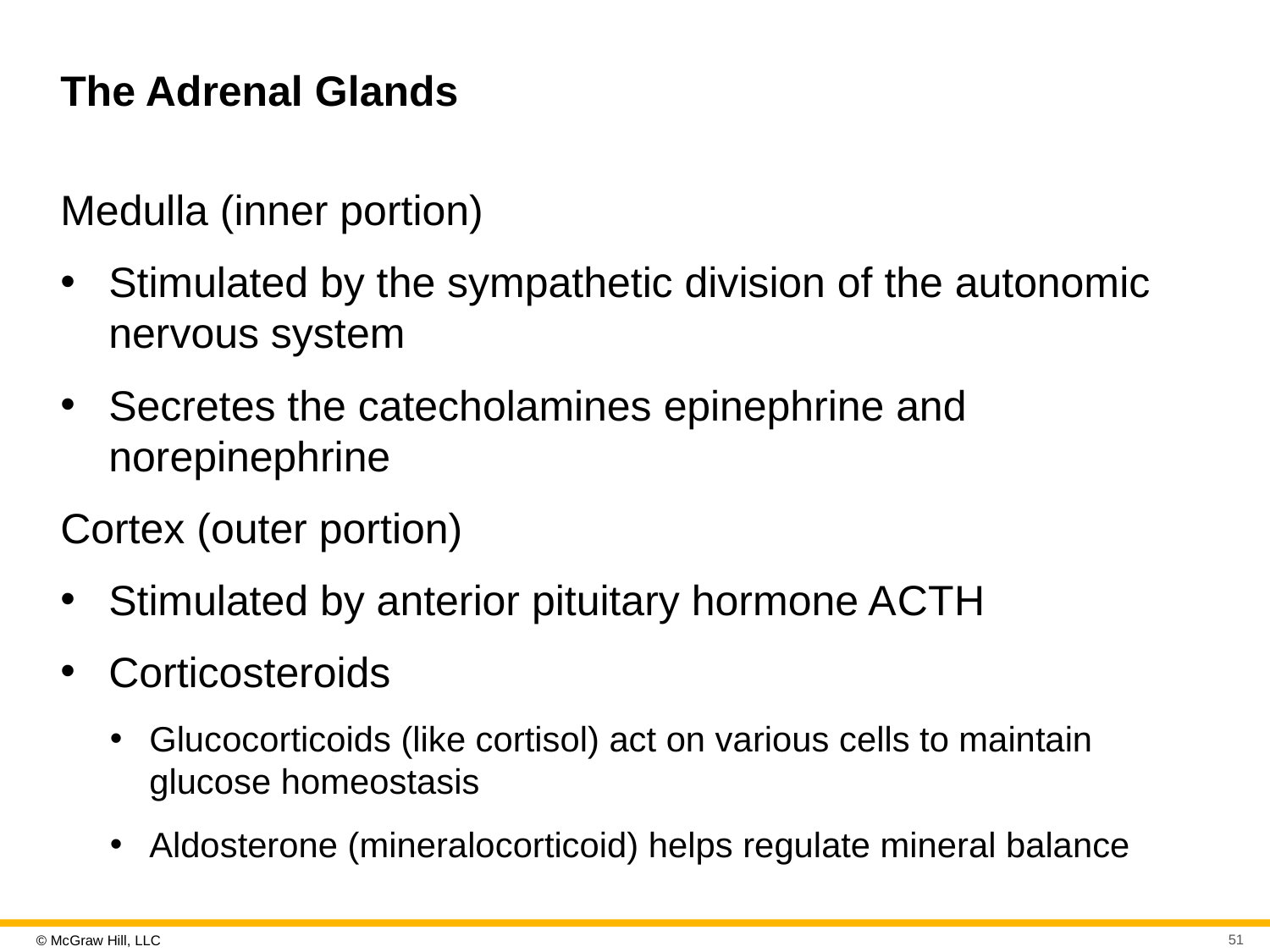

# The Adrenal Glands
Medulla (inner portion)
Stimulated by the sympathetic division of the autonomic nervous system
Secretes the catecholamines epinephrine and norepinephrine
Cortex (outer portion)
Stimulated by anterior pituitary hormone A C T H
Corticosteroids
Glucocorticoids (like cortisol) act on various cells to maintain glucose homeostasis
Aldosterone (mineralocorticoid) helps regulate mineral balance
51